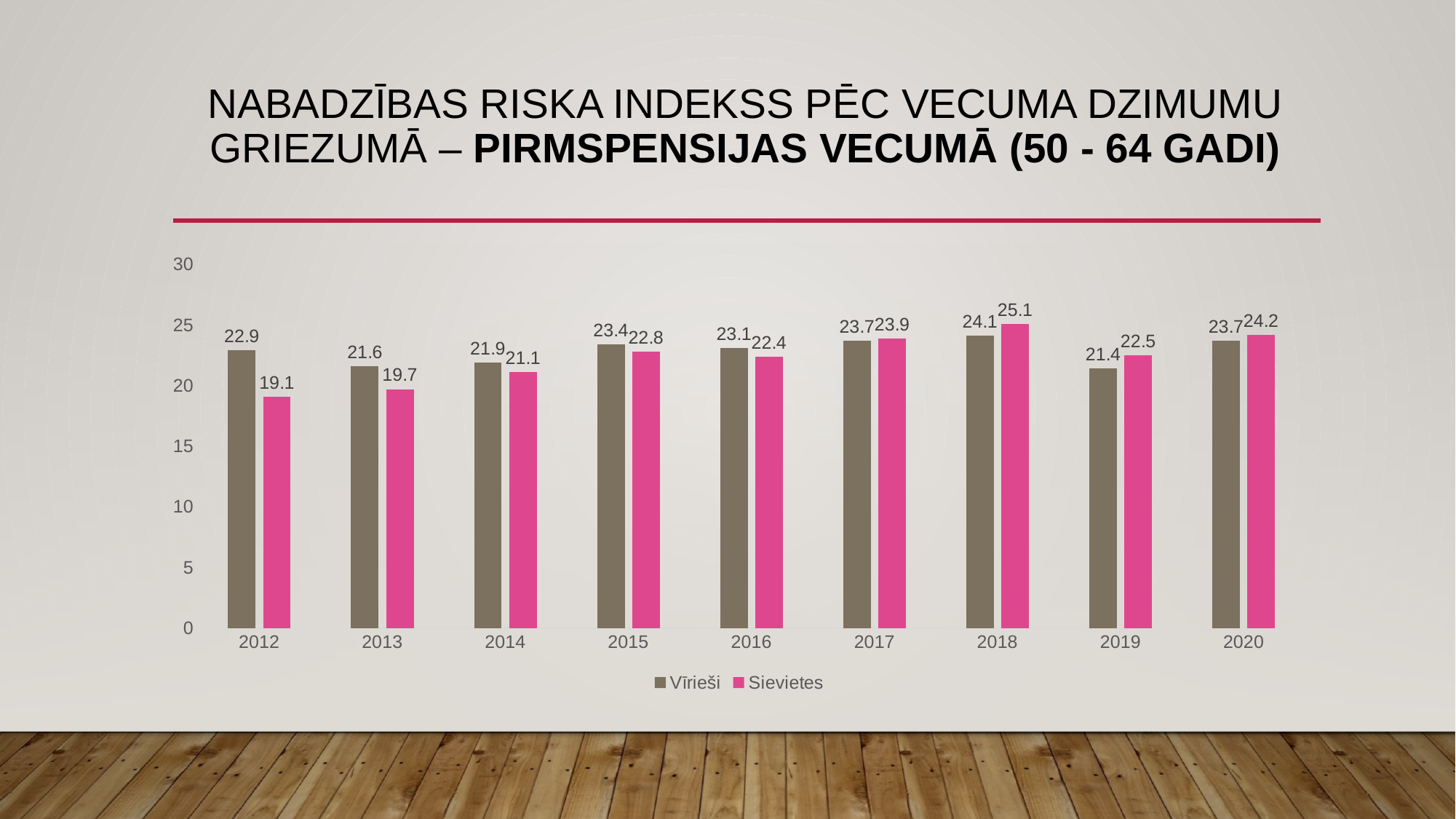

# Nabadzības riska indekss pēc vecuma dzimumu griezumā – pirmspensijas vecumā (50 - 64 gadi)

### Chart

| Category | Vīrieši | Sievietes |
|---|---|---|
| 2012 | 22.9 | 19.1 |
| 2013 | 21.6 | 19.7 |
| 2014 | 21.9 | 21.1 |
| 2015 | 23.4 | 22.8 |
| 2016 | 23.1 | 22.4 |
| 2017 | 23.7 | 23.9 |
| 2018 | 24.1 | 25.1 |
| 2019 | 21.4 | 22.5 |
| 2020 | 23.7 | 24.2 |